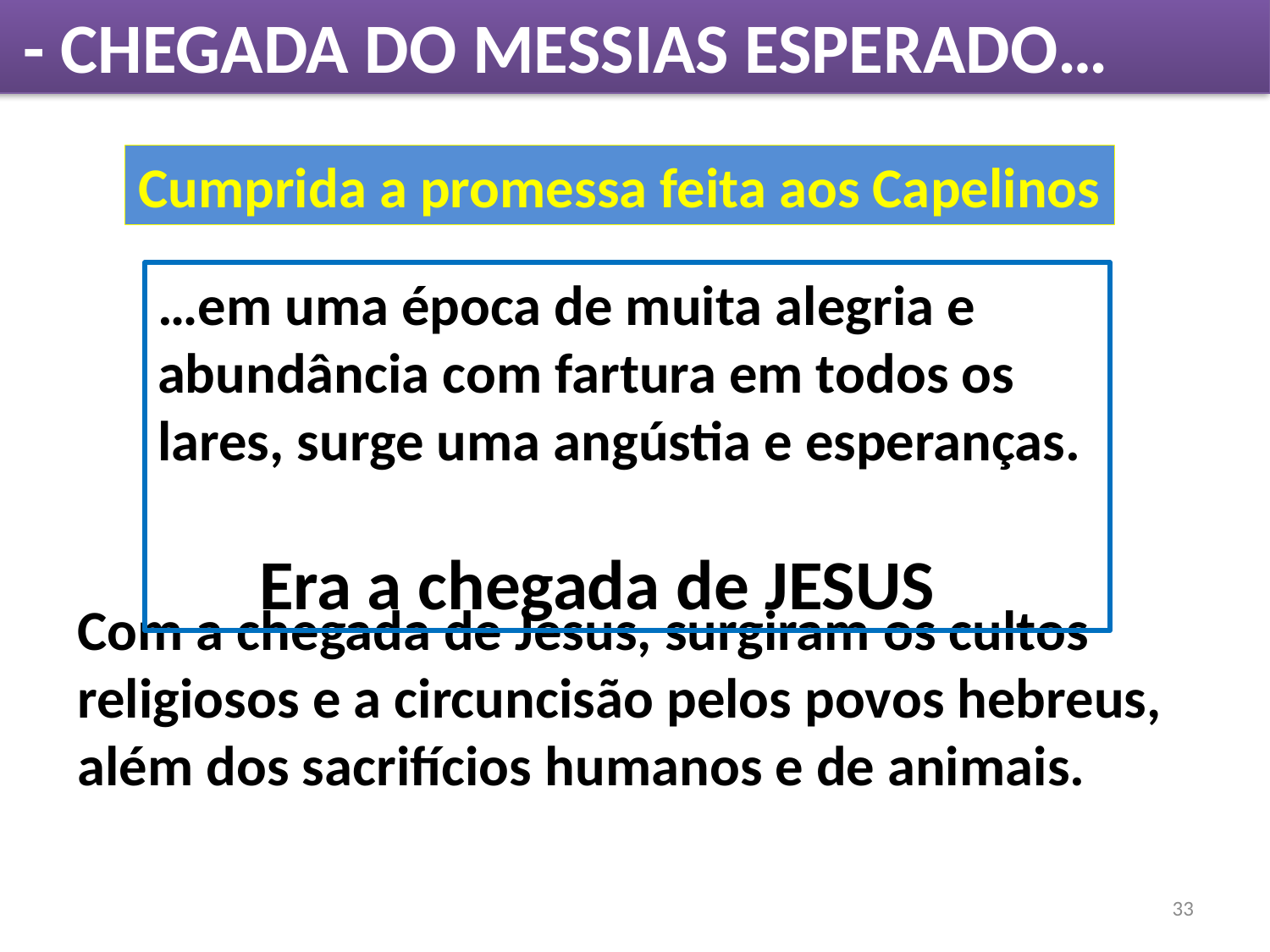

- CHEGADA DO MESSIAS ESPERADO…
Cumprida a promessa feita aos Capelinos
…em uma época de muita alegria e abundância com fartura em todos os lares, surge uma angústia e esperanças.
        Era a chegada de JESUS
Com a chegada de Jesus, surgiram os cultos religiosos e a circuncisão pelos povos hebreus, além dos sacrifícios humanos e de animais.
33